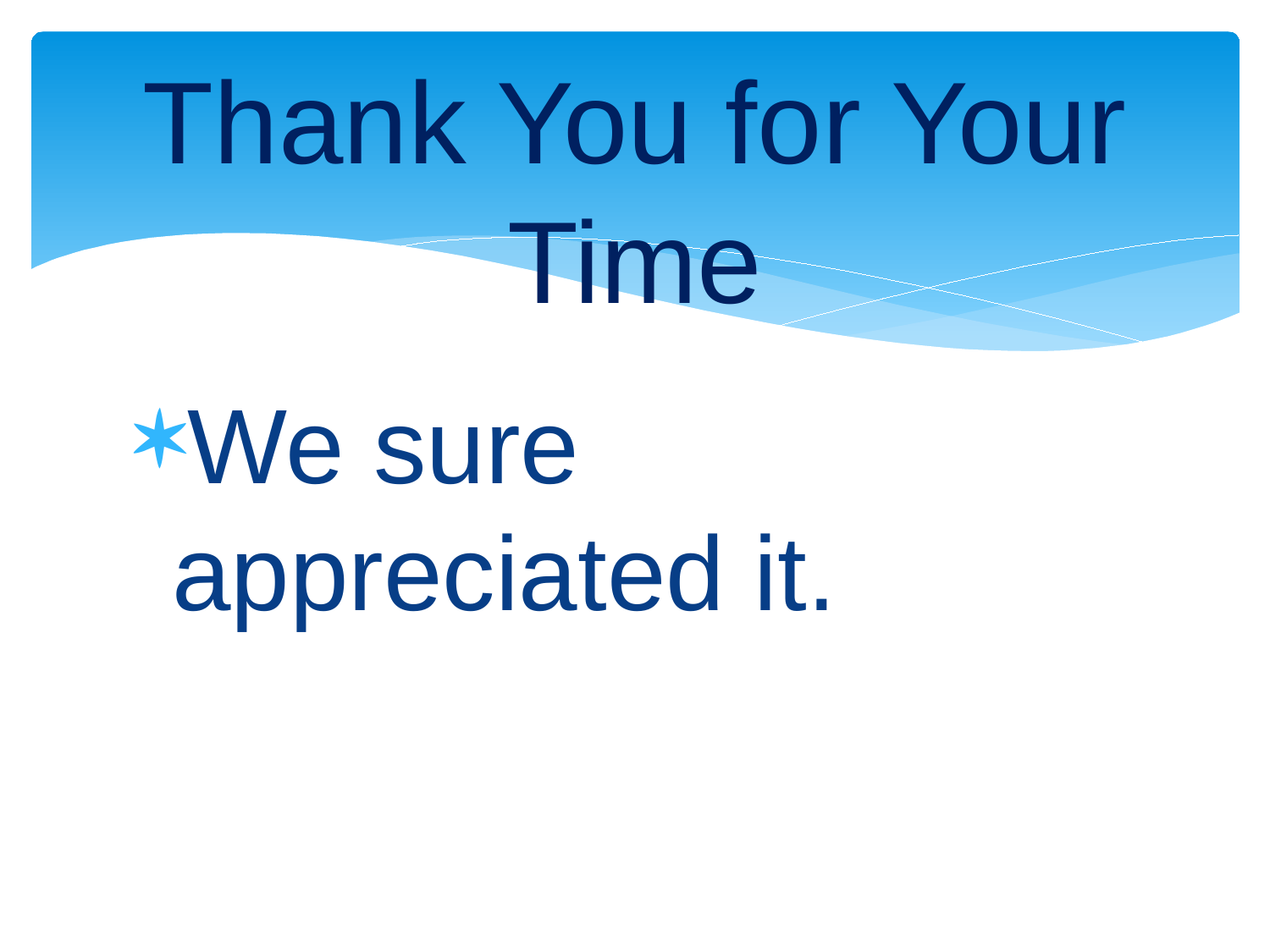

# Thank You for Your Time
We sure appreciated it.